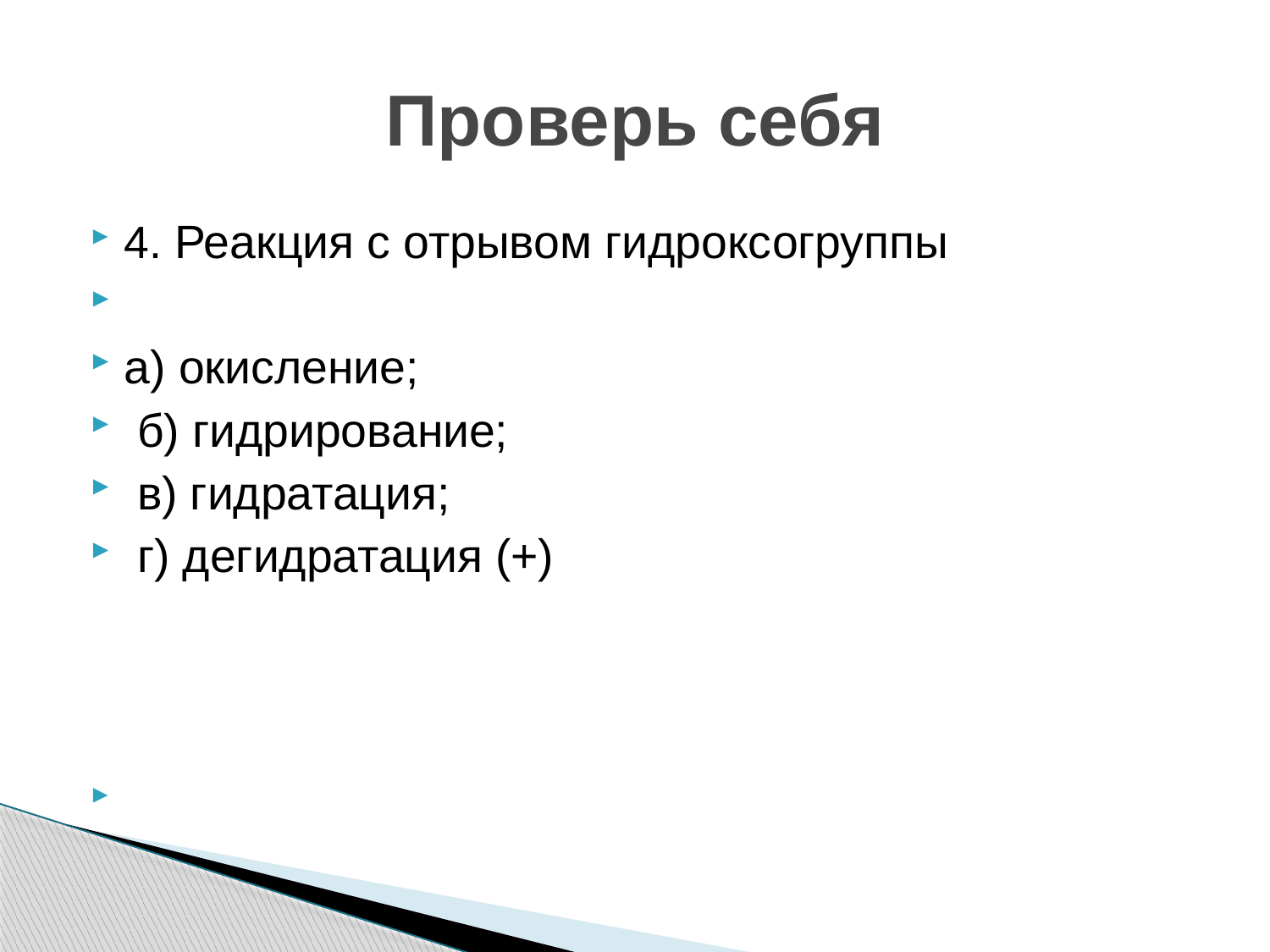

# Проверь себя
4. Реакция с отрывом гидроксогруппы

а) окисление;
 б) гидрирование;
 в) гидратация;
 г) дегидратация (+)